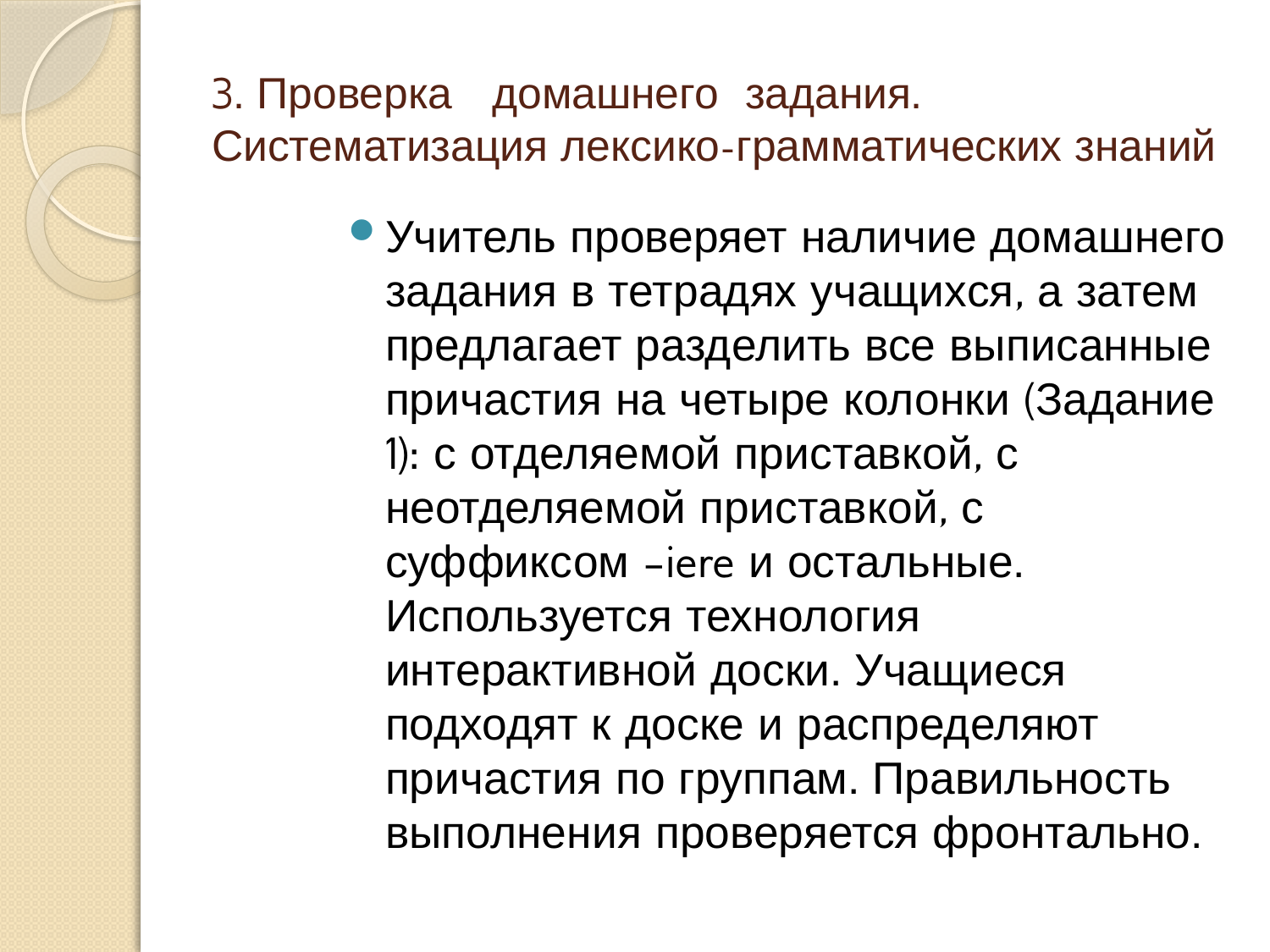

# 3. Проверка   домашнего  задания.  Систематизация лексико-грамматических знаний
Учитель проверяет наличие домашнего задания в тетрадях учащихся, а затем предлагает разделить все выписанные причастия на четыре колонки (Задание 1): с отделяемой приставкой, с неотделяемой приставкой, с суффиксом –iere и остальные. Используется технология интерактивной доски. Учащиеся подходят к доске и распределяют причастия по группам. Правильность выполнения проверяется фронтально.